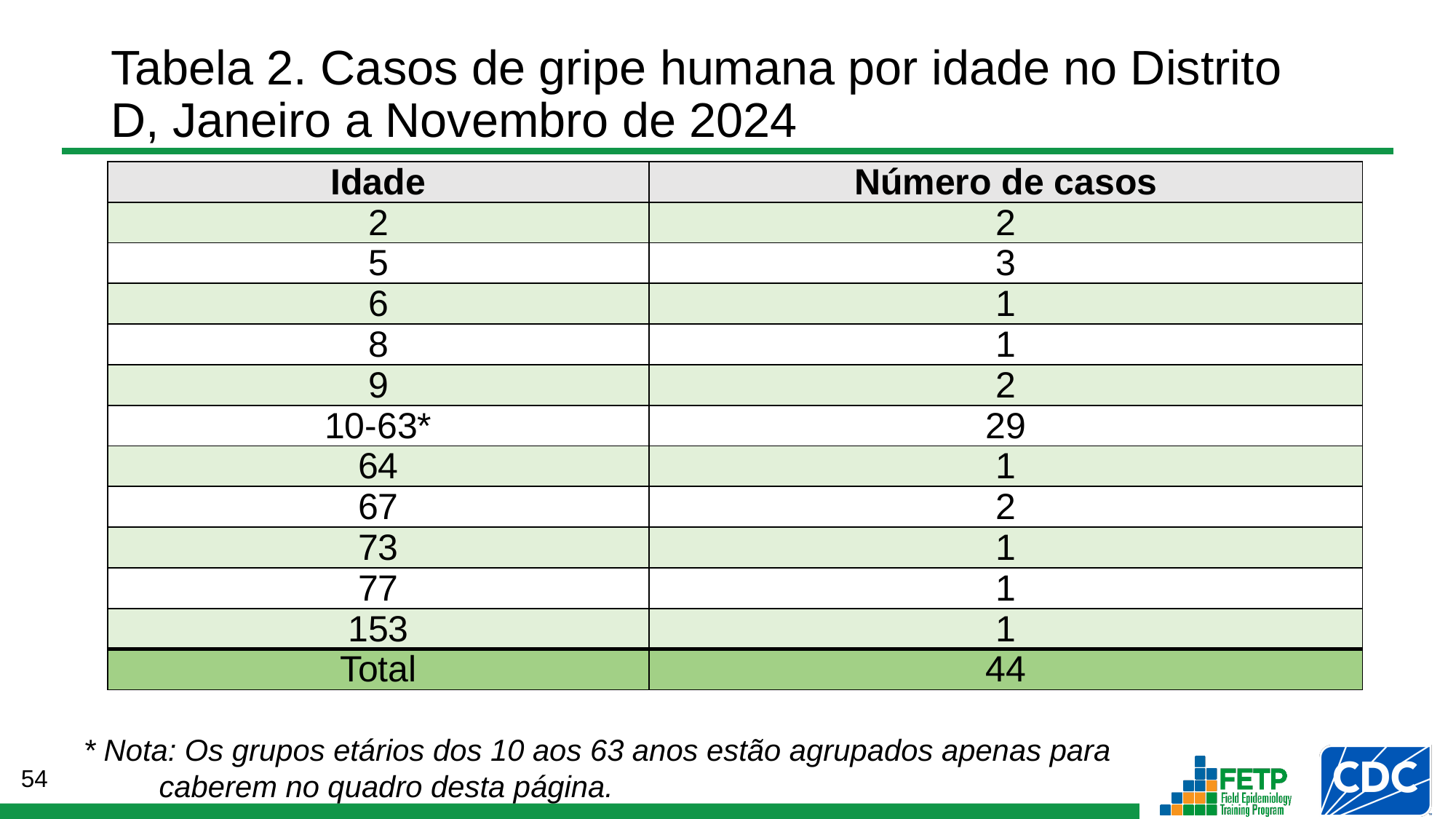

# Tabela 2. Casos de gripe humana por idade no Distrito D, Janeiro a Novembro de 2024
| Idade | Número de casos |
| --- | --- |
| 2 | 2 |
| 5 | 3 |
| 6 | 1 |
| 8 | 1 |
| 9 | 2 |
| 10-63\* | 29 |
| 64 | 1 |
| 67 | 2 |
| 73 | 1 |
| 77 | 1 |
| 153 | 1 |
| Total | 44 |
* Nota: Os grupos etários dos 10 aos 63 anos estão agrupados apenas para             caberem no quadro desta página.